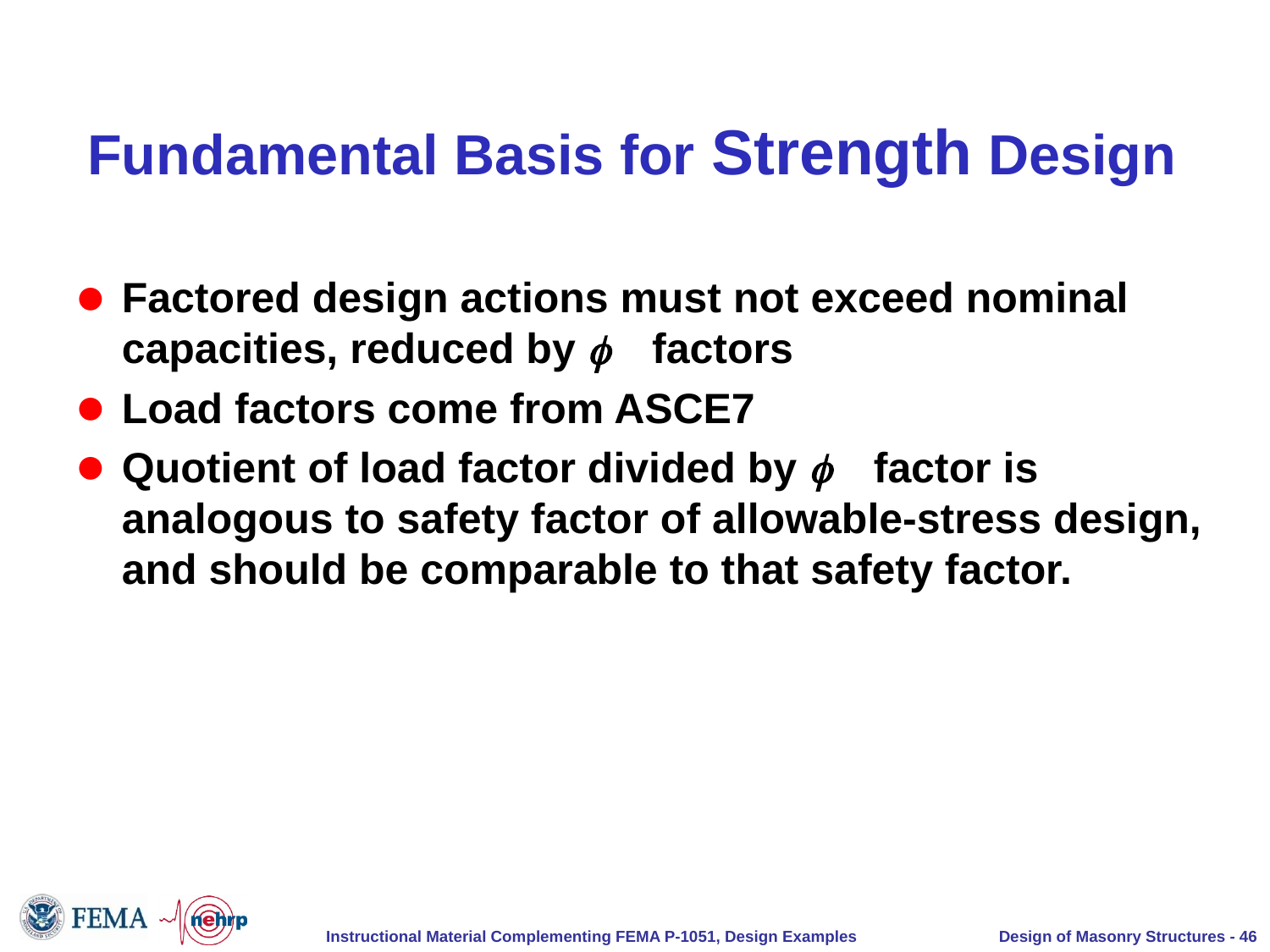

# Fundamental Basis for Strength Design
Factored design actions must not exceed nominal capacities, reduced by φ  factors
Load factors come from ASCE7
Quotient of load factor divided by φ  factor is analogous to safety factor of allowable-stress design, and should be comparable to that safety factor.
Design of Masonry Structures - 46
Instructional Material Complementing FEMA P-1051, Design Examples